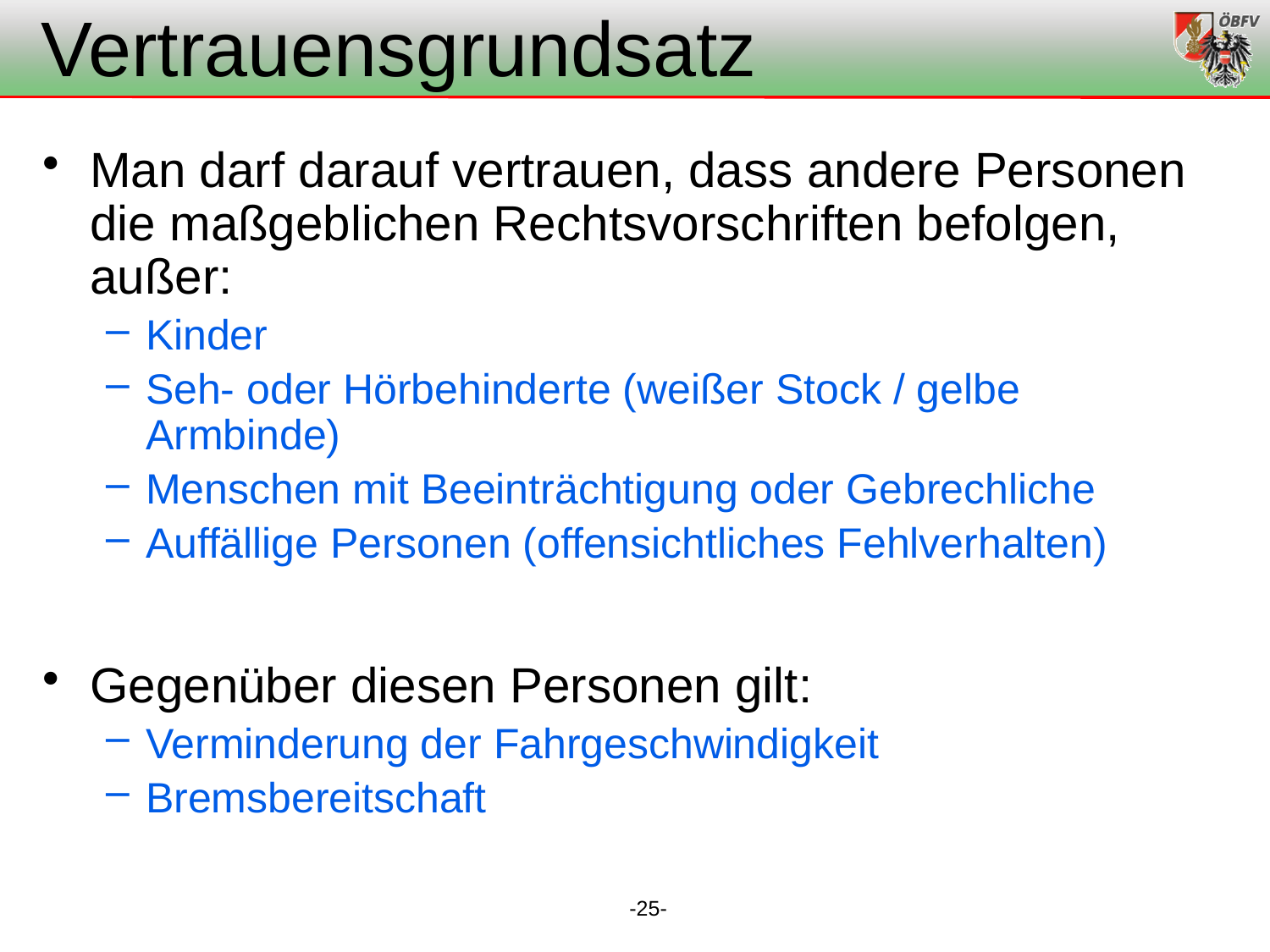

Vertrauensgrundsatz
Man darf darauf vertrauen, dass andere Personen die maßgeblichen Rechtsvorschriften befolgen, außer:
Kinder
Seh- oder Hörbehinderte (weißer Stock / gelbe Armbinde)
Menschen mit Beeinträchtigung oder Gebrechliche
Auffällige Personen (offensichtliches Fehlverhalten)

Gegenüber diesen Personen gilt:
Verminderung der Fahrgeschwindigkeit
Bremsbereitschaft

-25-